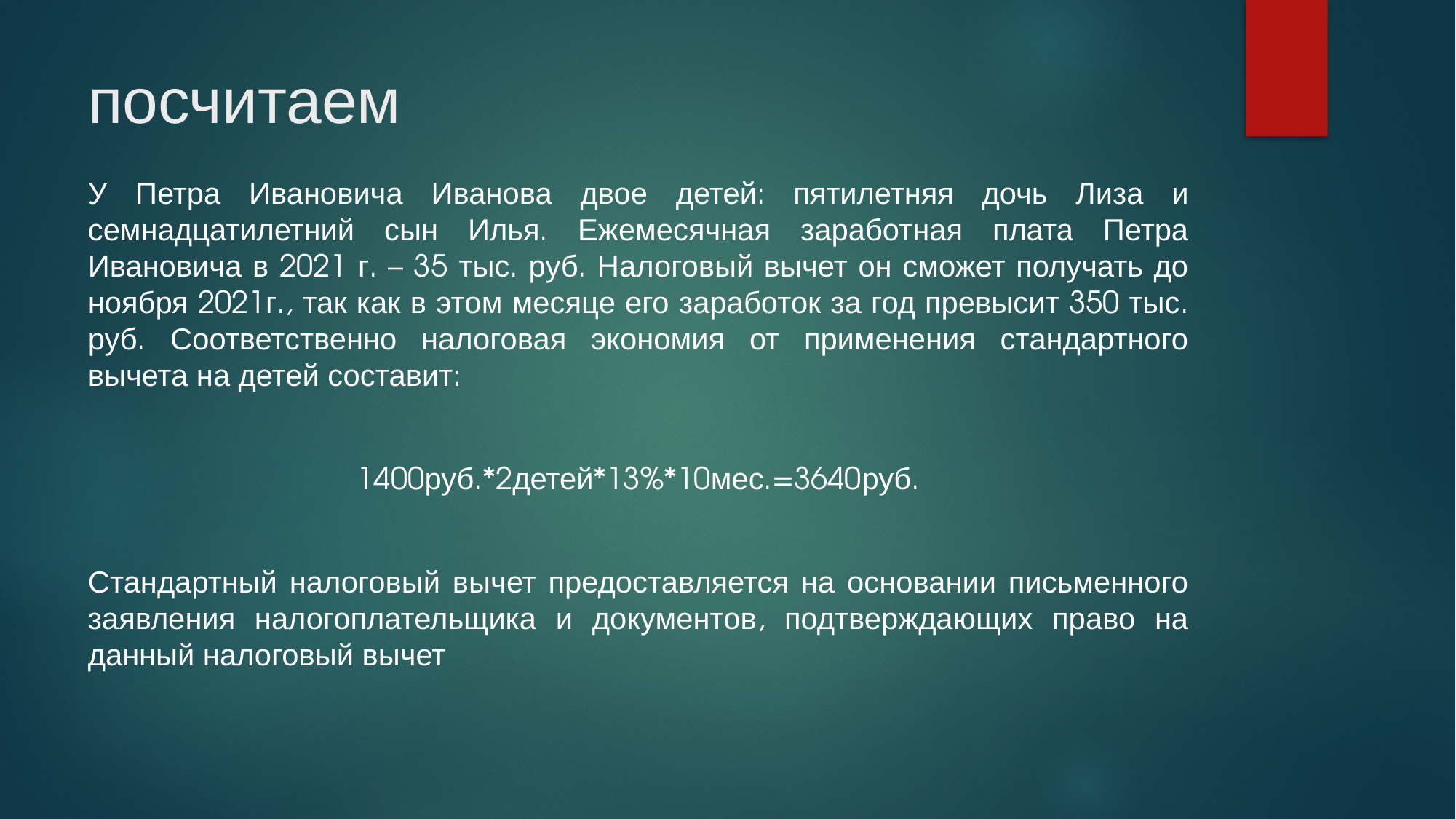

# посчитаем
У Петра Ивановича Иванова двое детей: пятилетняя дочь Лиза и семнадцатилетний сын Илья. Ежемесячная заработная плата Петра Ивановича в 2021 г. – 35 тыс. руб. Налоговый вычет он сможет получать до ноября 2021г., так как в этом месяце его заработок за год превысит 350 тыс. руб. Соответственно налоговая экономия от применения стандартного вычета на детей составит:

1400руб.*2детей*13%*10мес.=3640руб.

Стандартный налоговый вычет предоставляется на основании письменного заявления налогоплательщика и документов, подтверждающих право на данный налоговый вычет